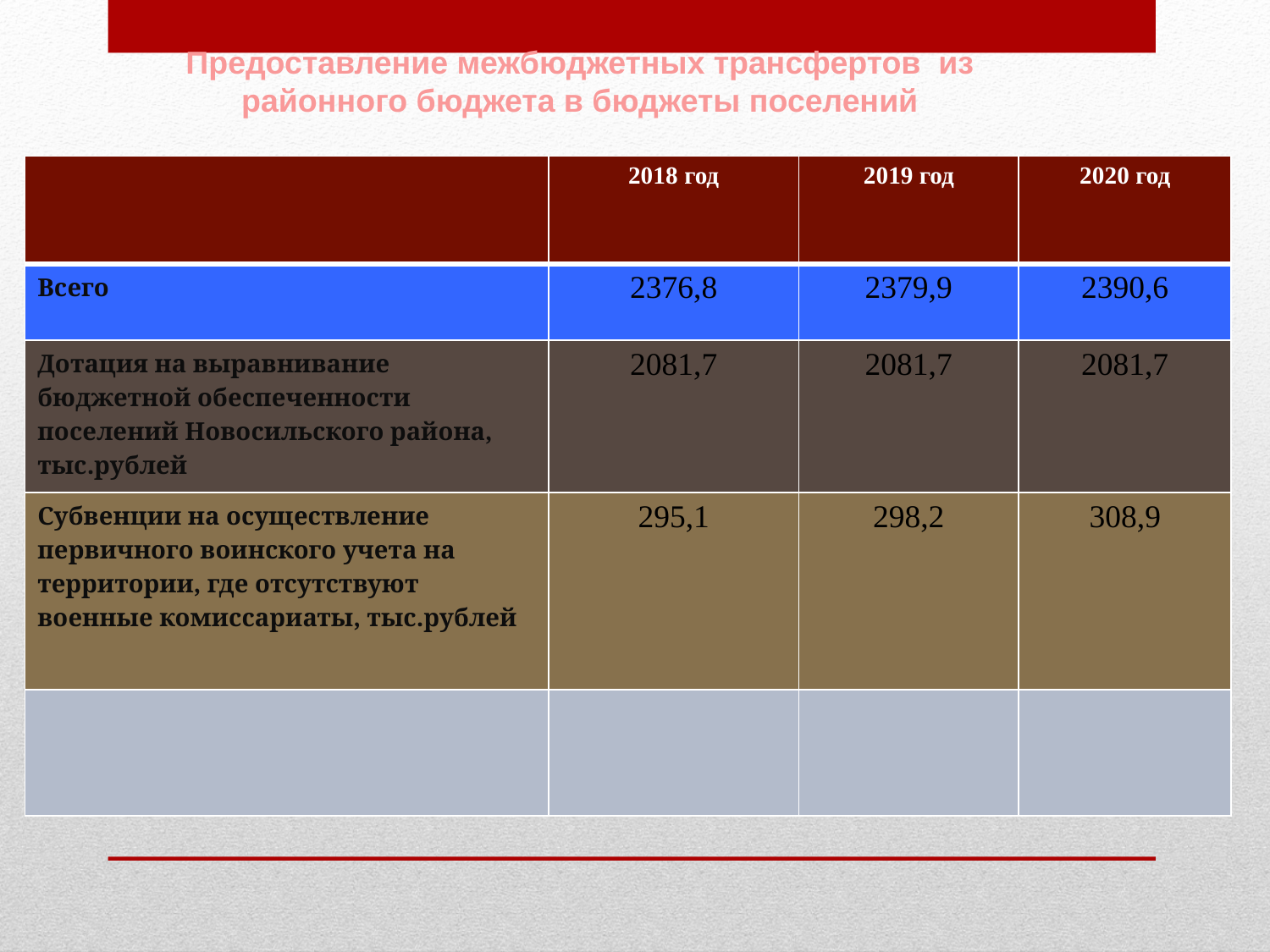

Предоставление межбюджетных трансфертов  из районного бюджета в бюджеты поселений
|  | 2018 год | 2019 год | 2020 год |
| --- | --- | --- | --- |
| Всего | 2376,8 | 2379,9 | 2390,6 |
| Дотация на выравнивание бюджетной обеспеченности поселений Новосильского района, тыс.рублей | 2081,7 | 2081,7 | 2081,7 |
| Субвенции на осуществление первичного воинского учета на территории, где отсутствуют военные комиссариаты, тыс.рублей | 295,1 | 298,2 | 308,9 |
|  |  |  |  |